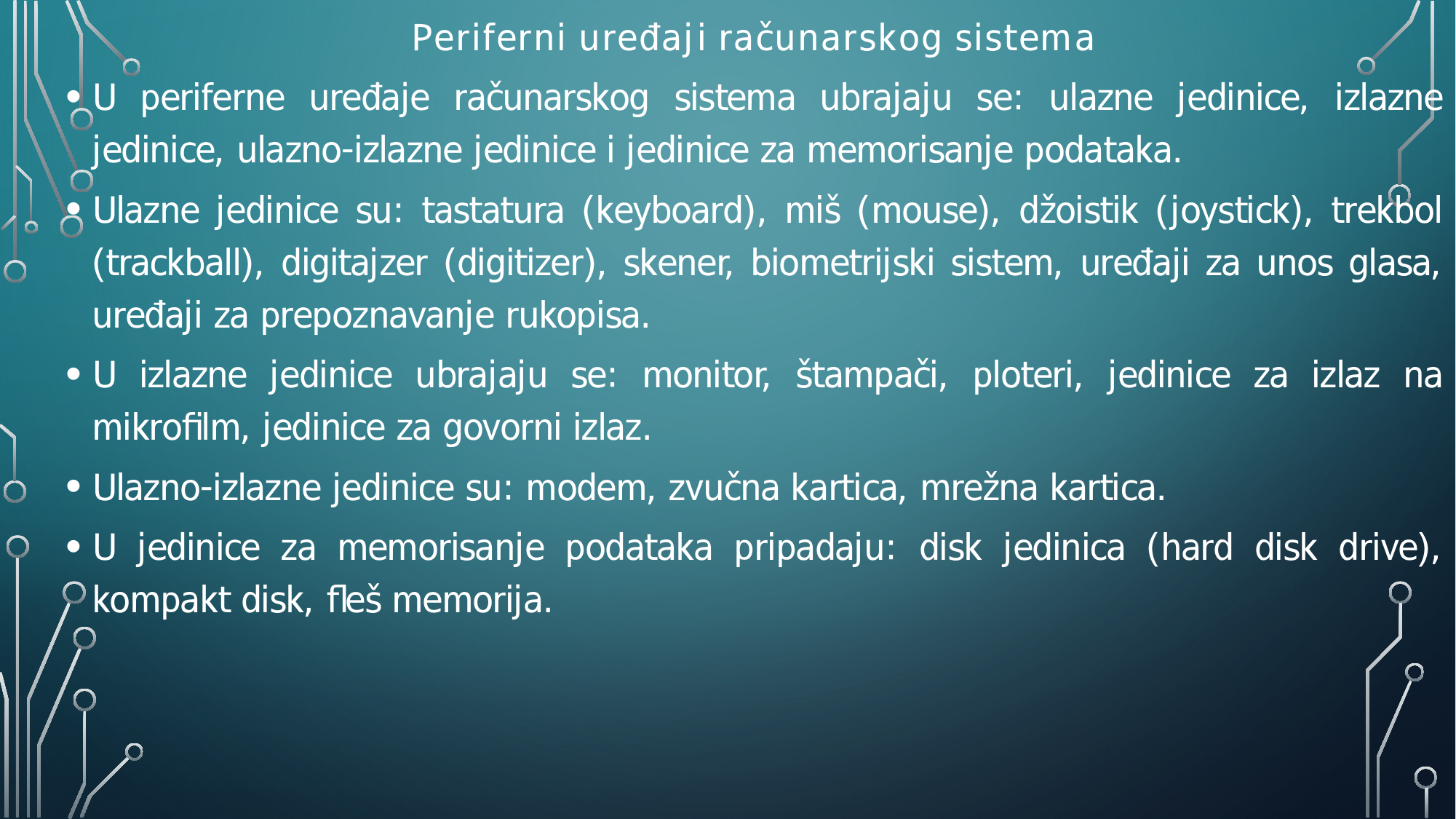

Periferni uređaji računarskog sistema
U periferne uređaje računarskog sistema ubrajaju se: ulazne jedinice, izlazne jedinice, ulazno-izlazne jedinice i jedinice za memorisanje podataka.
Ulazne jedinice su: tastatura (keyboard), miš (mouse), džoistik (joystick), trekbol (trackball), digitajzer (digitizer), skener, biometrijski sistem, uređaji za unos glasa, uređaji za prepoznavanje rukopisa.
U izlazne jedinice ubrajaju se: monitor, štampači, ploteri, jedinice za izlaz na mikrofilm, jedinice za govorni izlaz.
Ulazno-izlazne jedinice su: modem, zvučna kartica, mrežna kartica.
U jedinice za memorisanje podataka pripadaju: disk jedinica (hard disk drive), kompakt disk, fleš memorija.